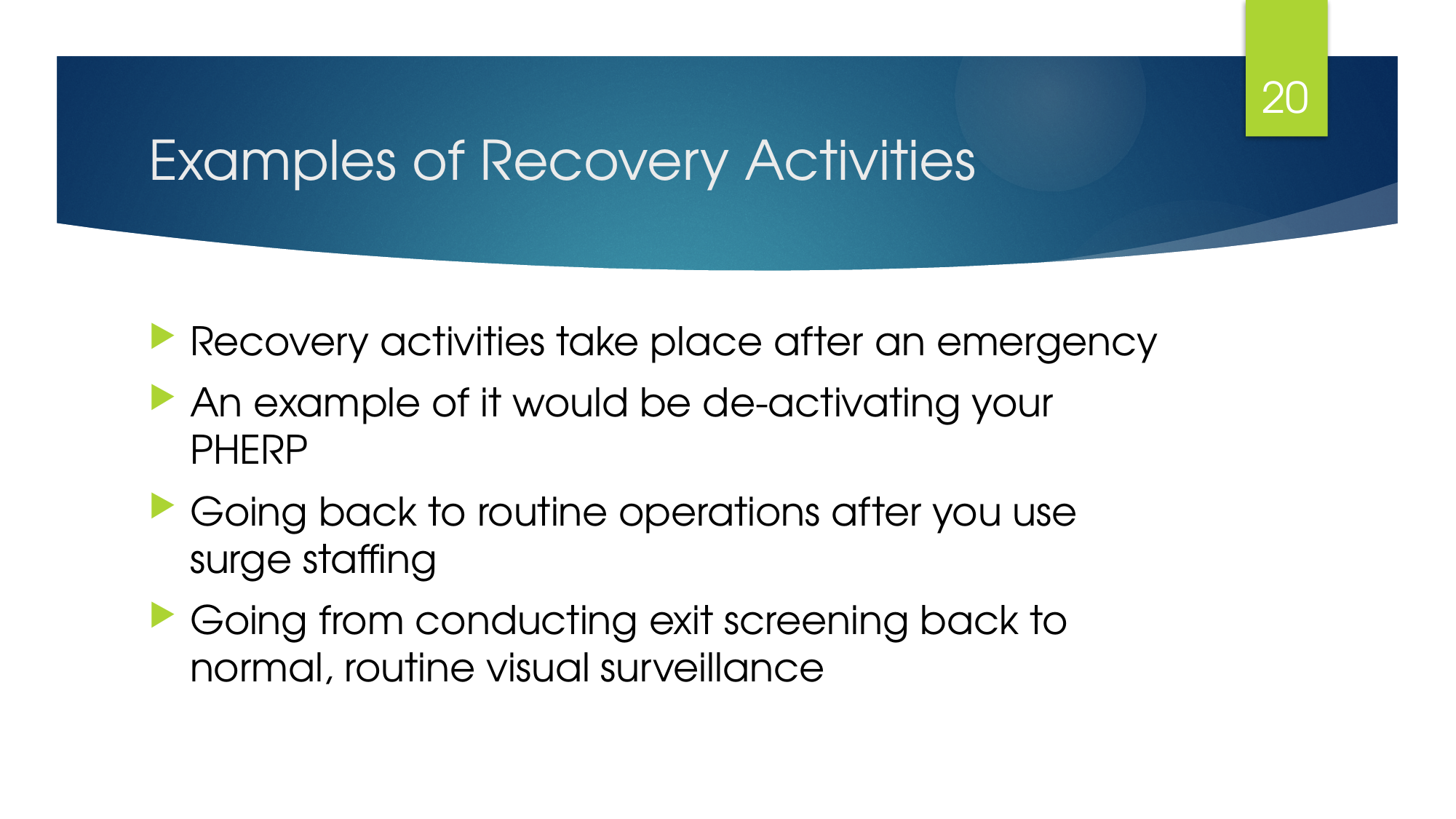

20
# Examples of Recovery Activities
Recovery activities take place after an emergency
An example of it would be de-activating your PHERP
Going back to routine operations after you use surge staffing
Going from conducting exit screening back to normal, routine visual surveillance